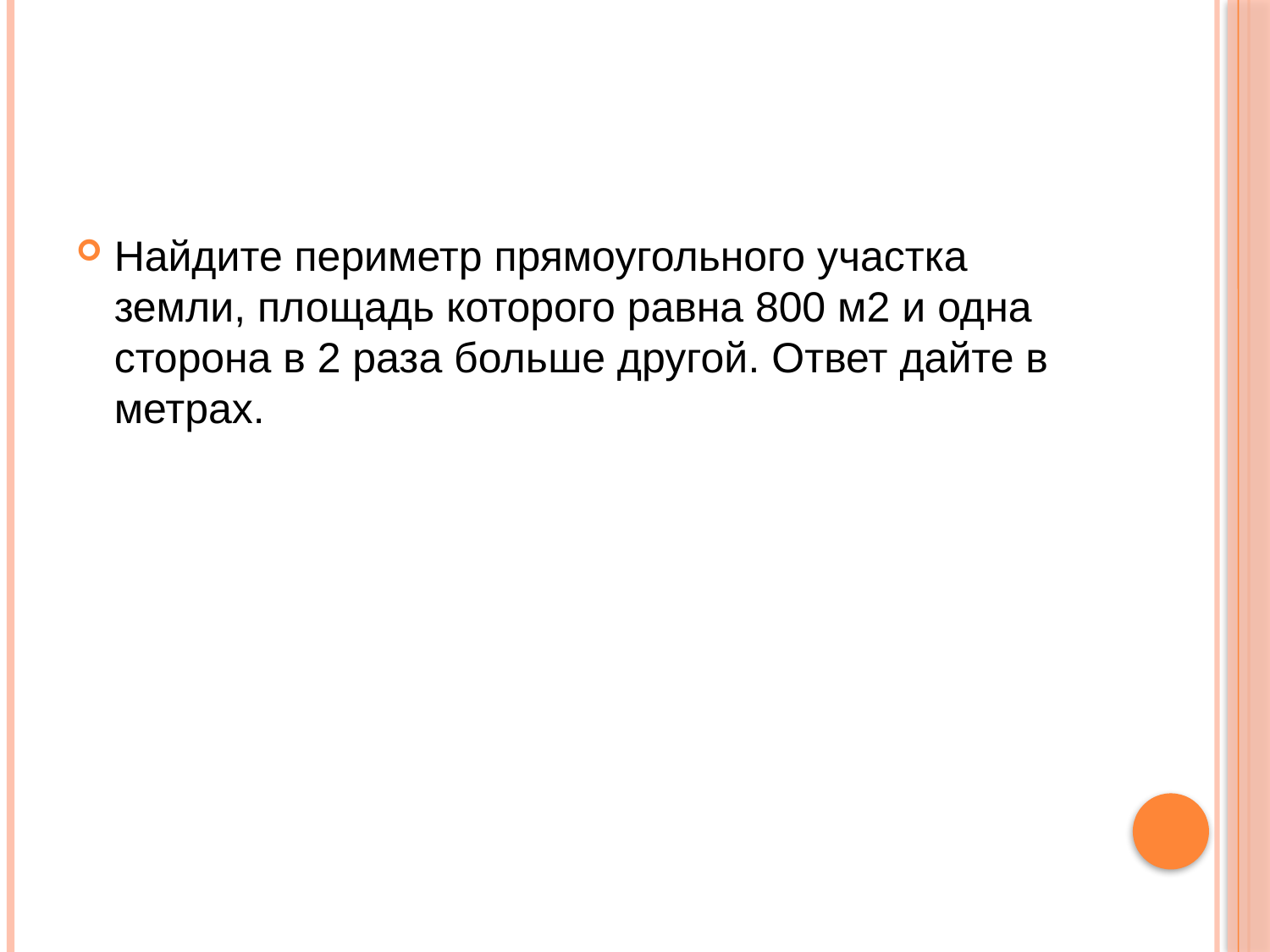

#
Найдите пе­ри­метр прямоугольного участ­ка земли, пло­щадь которого равна 800 м2 и одна сто­ро­на в 2 раза боль­ше другой. Ответ дайте в метрах.